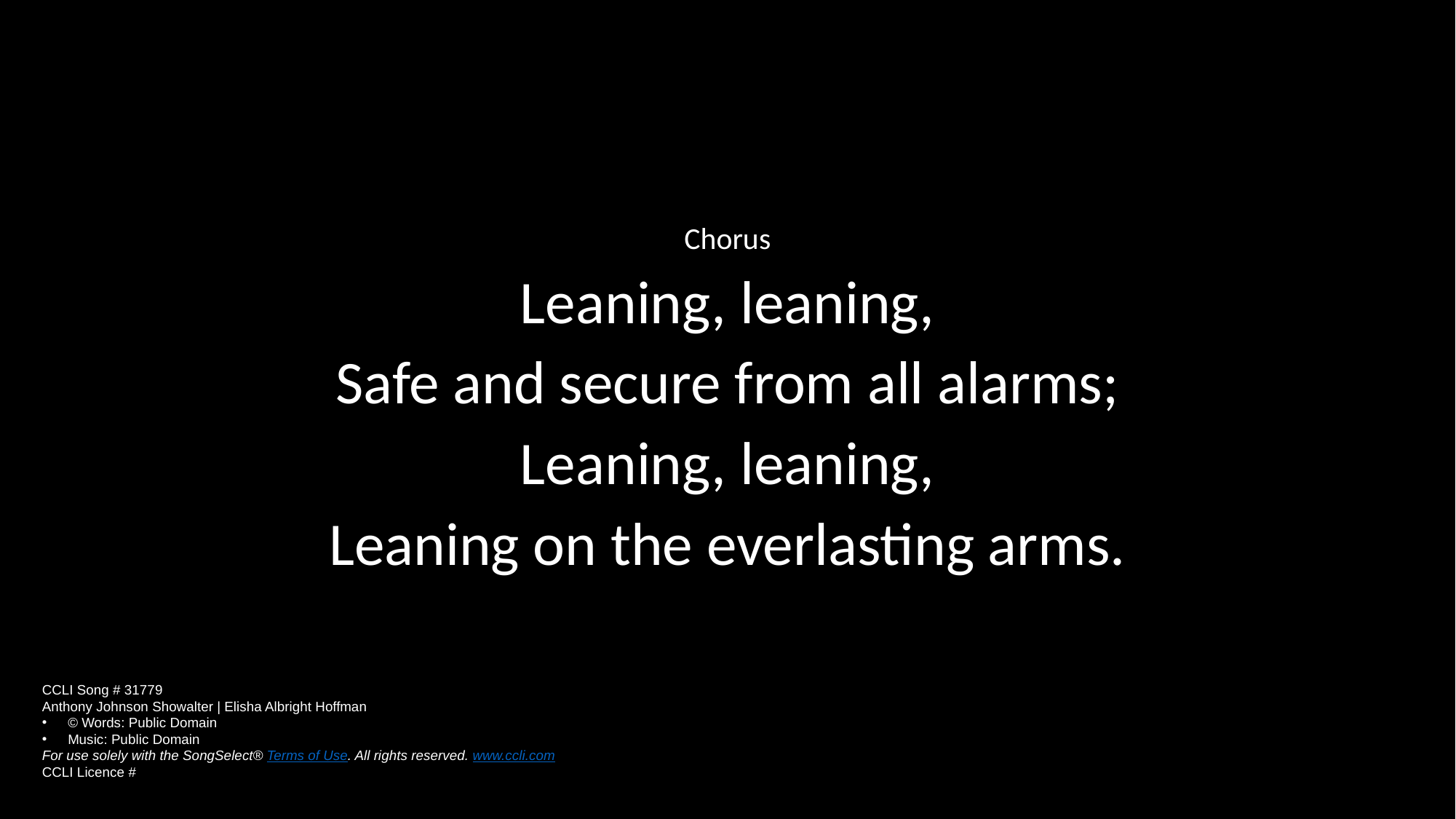

Chorus
Leaning, leaning,
Safe and secure from all alarms;
Leaning, leaning,
Leaning on the everlasting arms.
CCLI Song # 31779
Anthony Johnson Showalter | Elisha Albright Hoffman
© Words: Public Domain
Music: Public Domain
For use solely with the SongSelect® Terms of Use. All rights reserved. www.ccli.com
CCLI Licence #